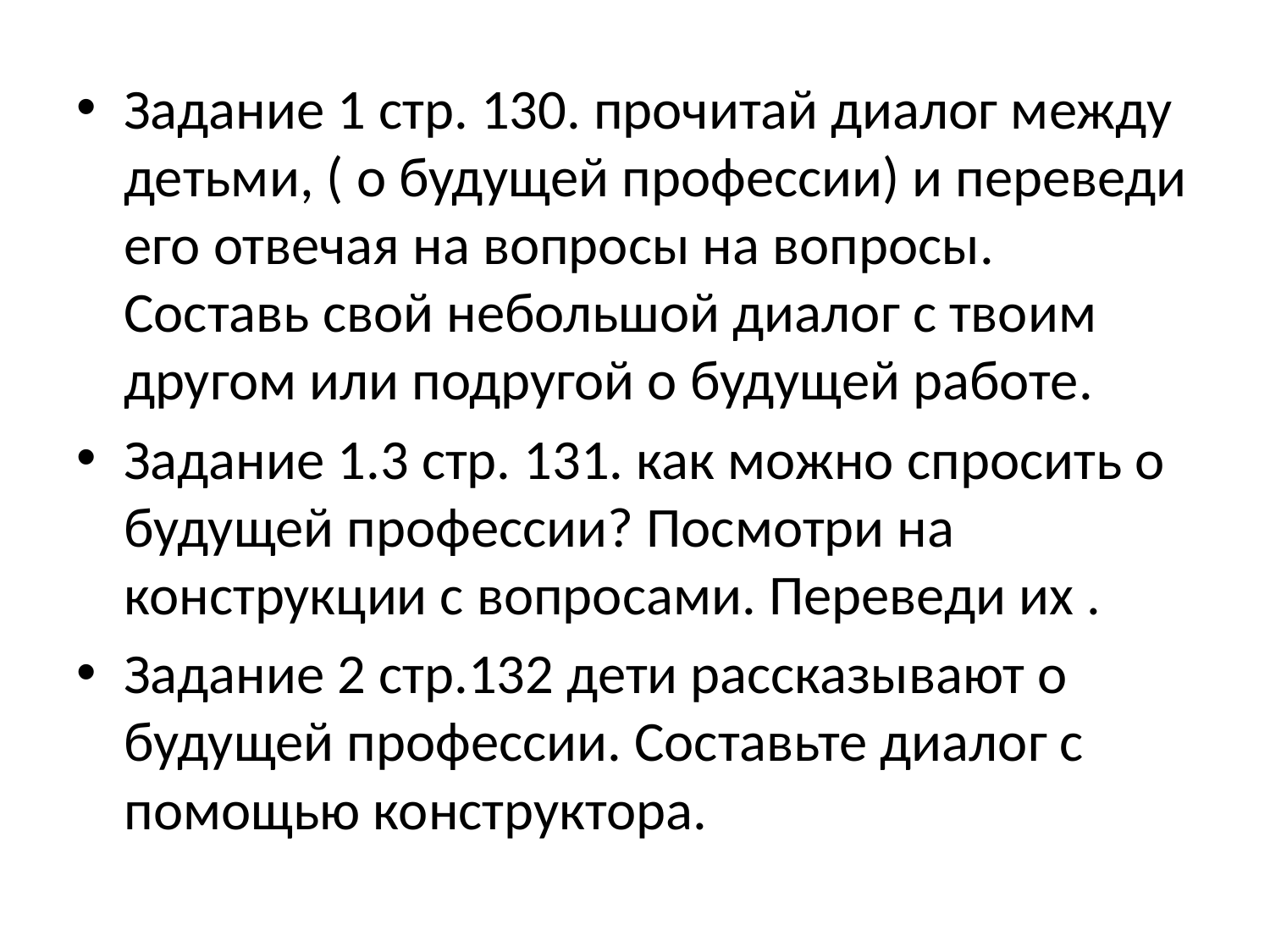

Задание 1 стр. 130. прочитай диалог между детьми, ( о будущей профессии) и переведи его отвечая на вопросы на вопросы.  Составь свой небольшой диалог с твоим другом или подругой о будущей работе.
Задание 1.3 стр. 131. как можно спросить о будущей профессии? Посмотри на конструкции с вопросами. Переведи их .
Задание 2 стр.132 дети рассказывают о будущей профессии. Составьте диалог с помощью конструктора.